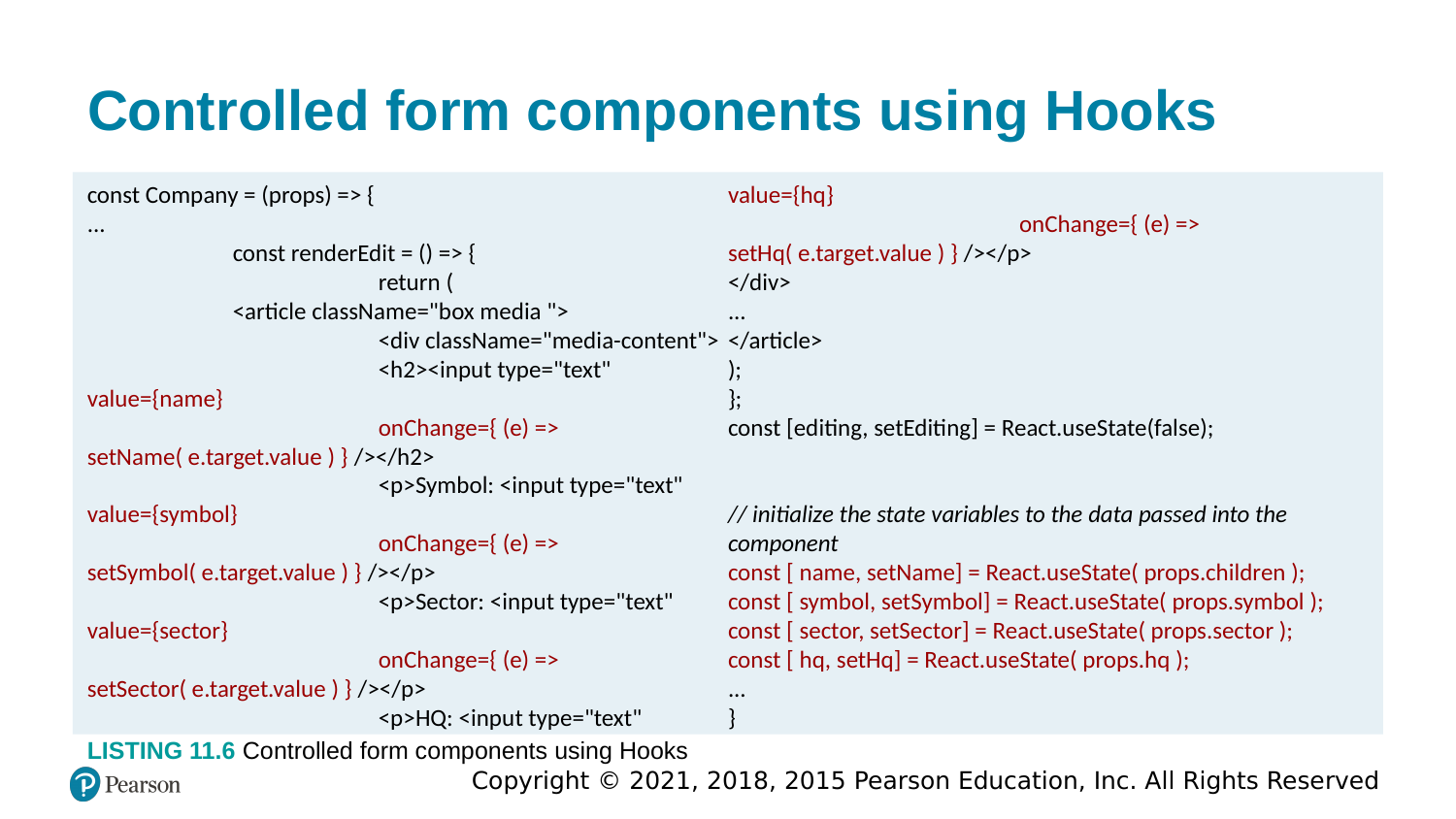

# Controlled form components using Hooks
const Company = (props) => {
...
	const renderEdit = () => {
		return (
	<article className="box media ">
		<div className="media-content">
		<h2><input type="text" value={name}
		onChange={ (e) => setName( e.target.value ) } /></h2>
		<p>Symbol: <input type="text" value={symbol}
		onChange={ (e) => setSymbol( e.target.value ) } /></p>
		<p>Sector: <input type="text" value={sector}
		onChange={ (e) => setSector( e.target.value ) } /></p>
		<p>HQ: <input type="text" value={hq}
		onChange={ (e) => setHq( e.target.value ) } /></p>
</div>
...
</article>
);
};
const [editing, setEditing] = React.useState(false);

// initialize the state variables to the data passed into the component
const [ name, setName] = React.useState( props.children );
const [ symbol, setSymbol] = React.useState( props.symbol );
const [ sector, setSector] = React.useState( props.sector );
const [ hq, setHq] = React.useState( props.hq );
...
}
LISTING 11.6 Controlled form components using Hooks